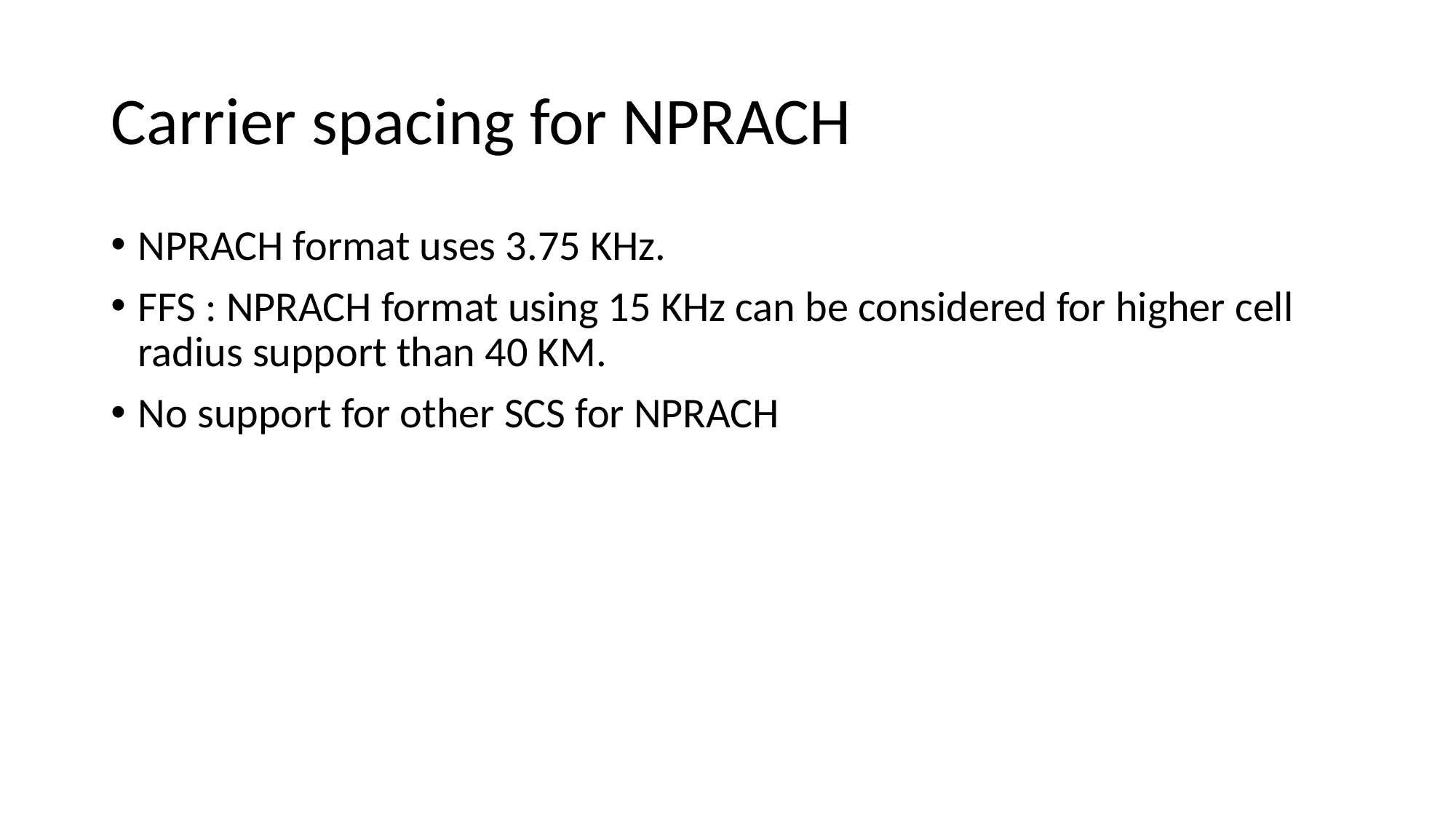

# Carrier spacing for NPRACH
NPRACH format uses 3.75 KHz.
FFS : NPRACH format using 15 KHz can be considered for higher cell radius support than 40 KM.
No support for other SCS for NPRACH